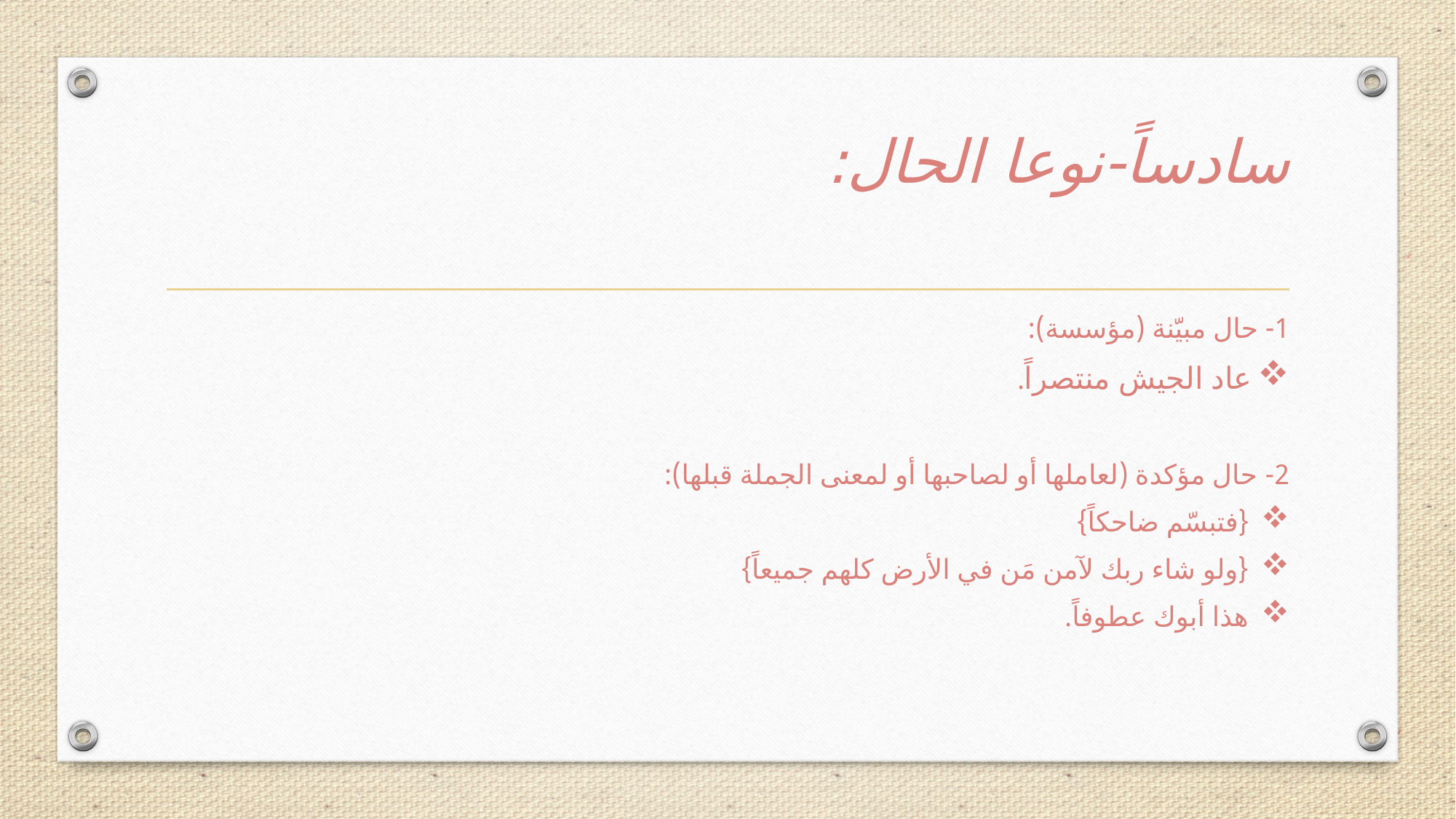

# سادساً-نوعا الحال:
1- حال مبيّنة (مؤسسة):
عاد الجيش منتصراً.

2- حال مؤكدة (لعاملها أو لصاحبها أو لمعنى الجملة قبلها):
 {فتبسّم ضاحكاً}
 {ولو شاء ربك لآمن مَن في الأرض كلهم جميعاً}
 هذا أبوك عطوفاً.